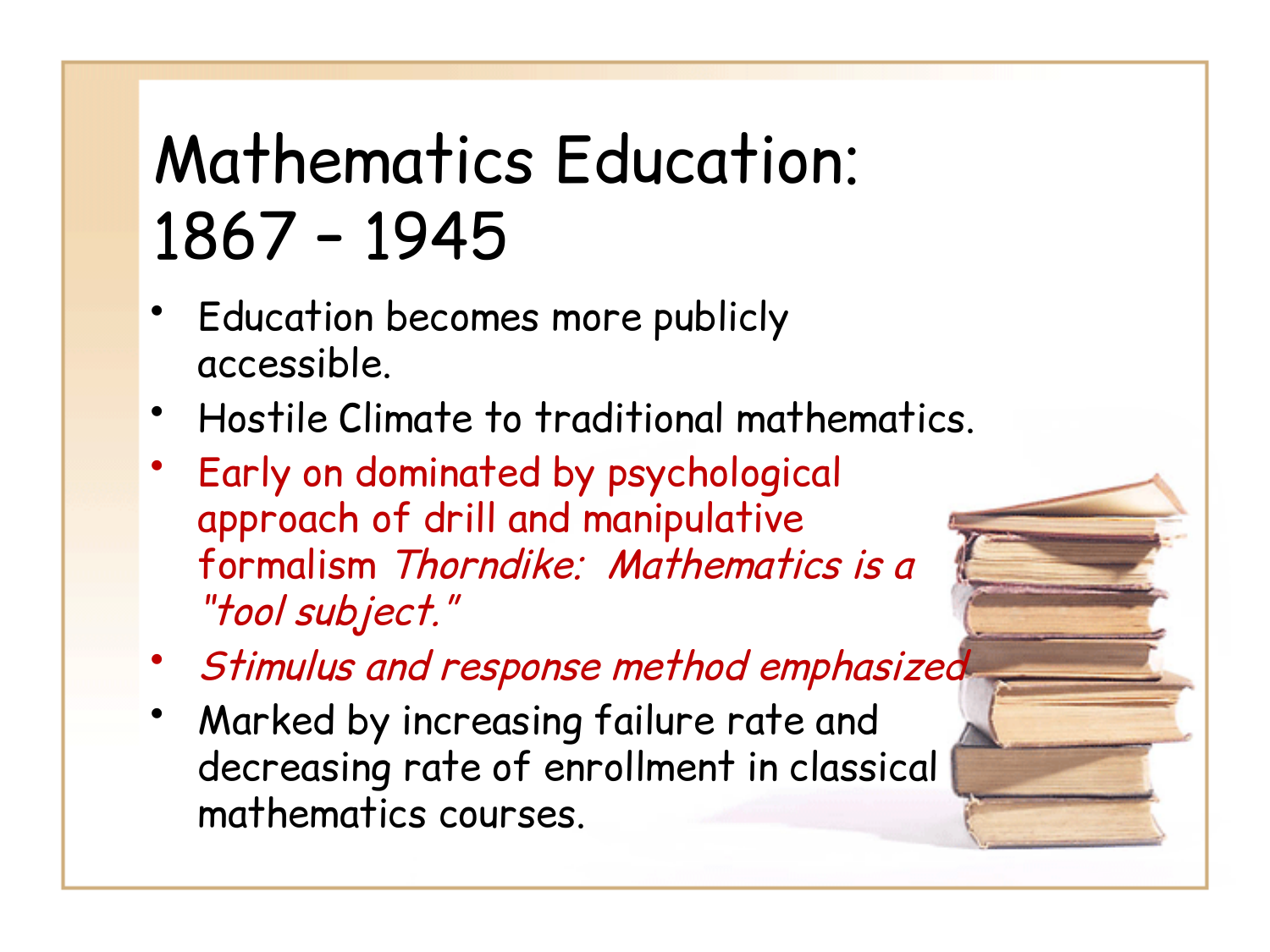

# Mathematics Education: 1867 – 1945
Education becomes more publicly accessible.
Hostile Climate to traditional mathematics.
Early on dominated by psychological approach of drill and manipulative formalism Thorndike:  Mathematics is a “tool subject.”
Stimulus and response method emphasized
Marked by increasing failure rate and decreasing rate of enrollment in classical mathematics courses.